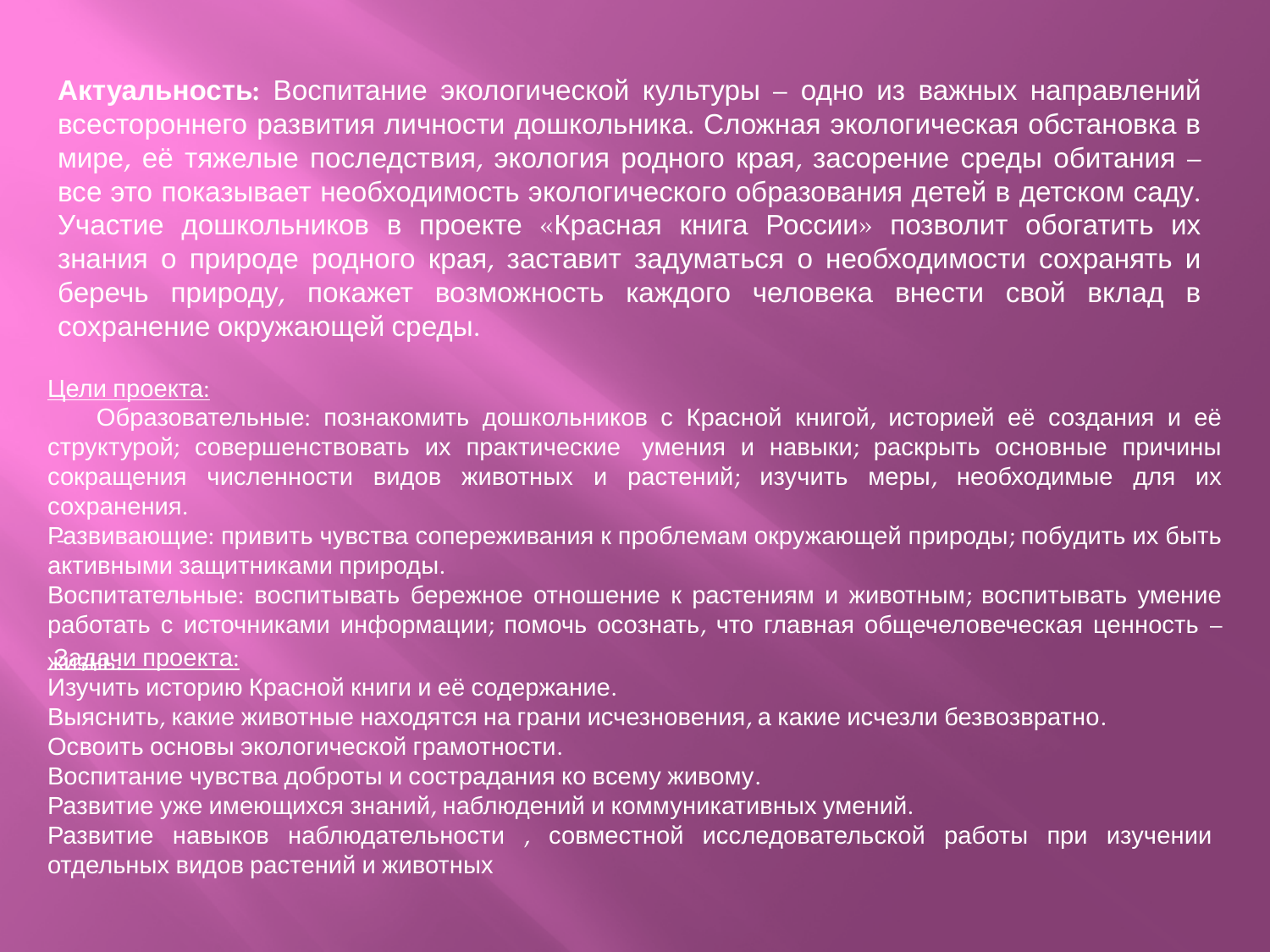

Актуальность: Воспитание экологической культуры – одно из важных направлений всестороннего развития личности дошкольника. Сложная экологическая обстановка в мире, её тяжелые последствия, экология родного края, засорение среды обитания – все это показывает необходимость экологического образования детей в детском саду. Участие дошкольников в проекте «Красная книга России» позволит обогатить их знания о природе родного края, заставит задуматься о необходимости сохранять и беречь природу, покажет возможность каждого человека внести свой вклад в сохранение окружающей среды.

Цели проекта:
        Образовательные: познакомить дошкольников с Красной книгой, историей её создания и её структурой; совершенствовать их практические  умения и навыки; раскрыть основные причины сокращения численности видов животных и растений; изучить меры, необходимые для их сохранения.
Развивающие: привить чувства сопереживания к проблемам окружающей природы; побудить их быть активными защитниками природы.
Воспитательные: воспитывать бережное отношение к растениям и животным; воспитывать умение работать с источниками информации; помочь осознать, что главная общечеловеческая ценность – жизнь.

 Задачи проекта:
Изучить историю Красной книги и её содержание.
Выяснить, какие животные находятся на грани исчезновения, а какие исчезли безвозвратно.
Освоить основы экологической грамотности.
Воспитание чувства доброты и сострадания ко всему живому.
Развитие уже имеющихся знаний, наблюдений и коммуникативных умений.
Развитие навыков наблюдательности , совместной исследовательской работы при изучении отдельных видов растений и животных